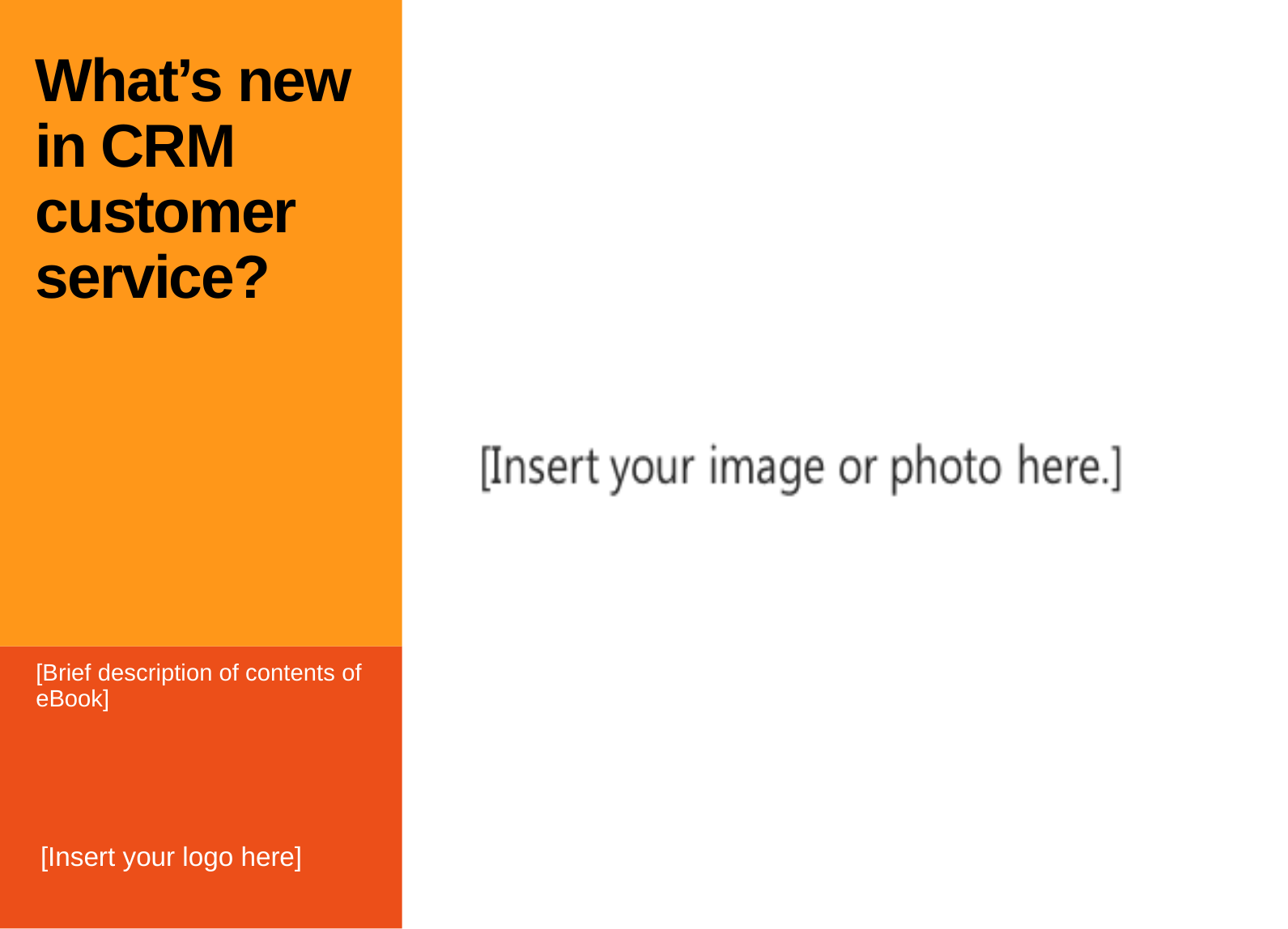

# What’s new in CRM customer service?
[Brief description of contents of eBook]